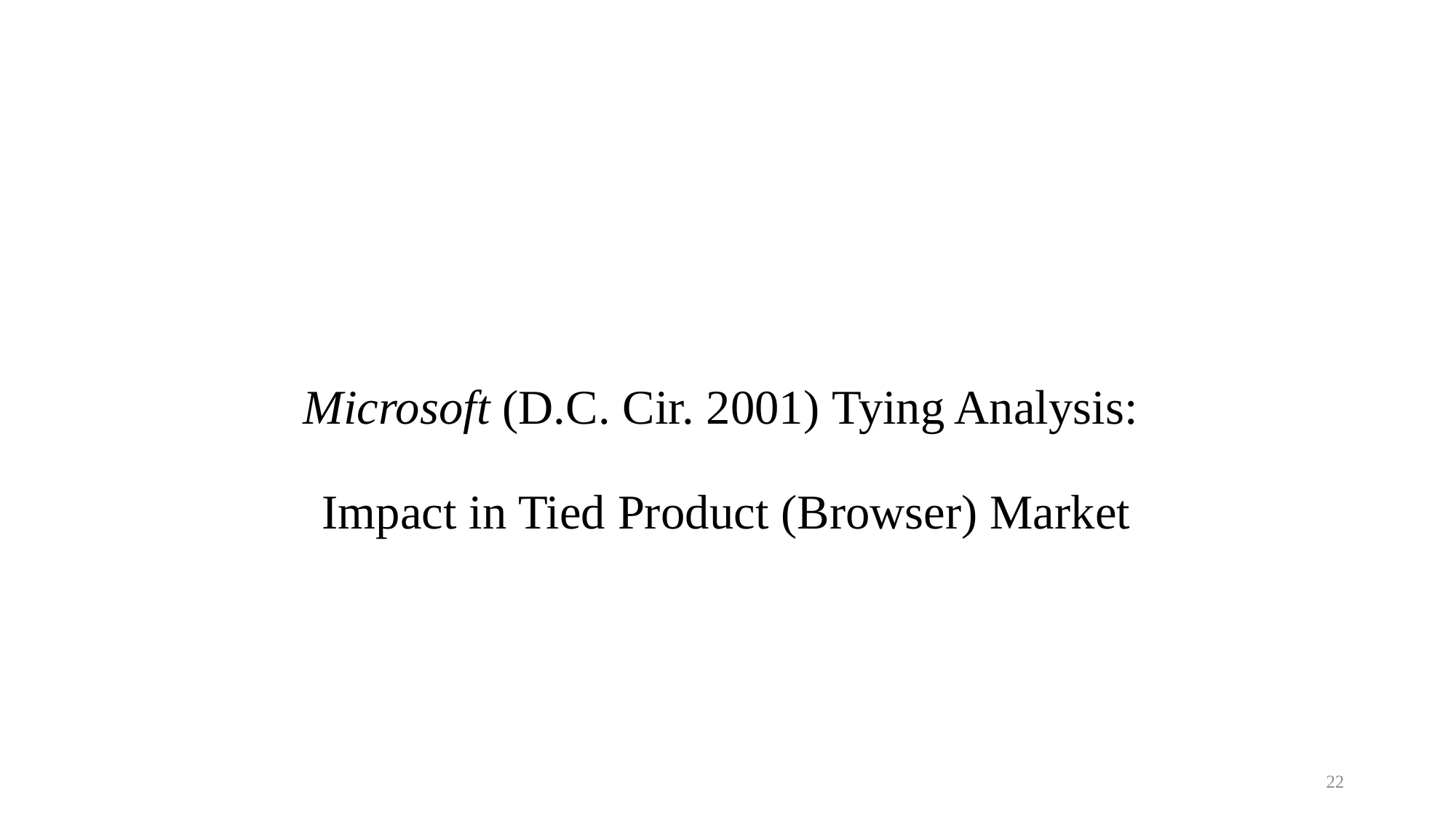

# Microsoft (D.C. Cir. 2001) Tying Analysis: Impact in Tied Product (Browser) Market

22